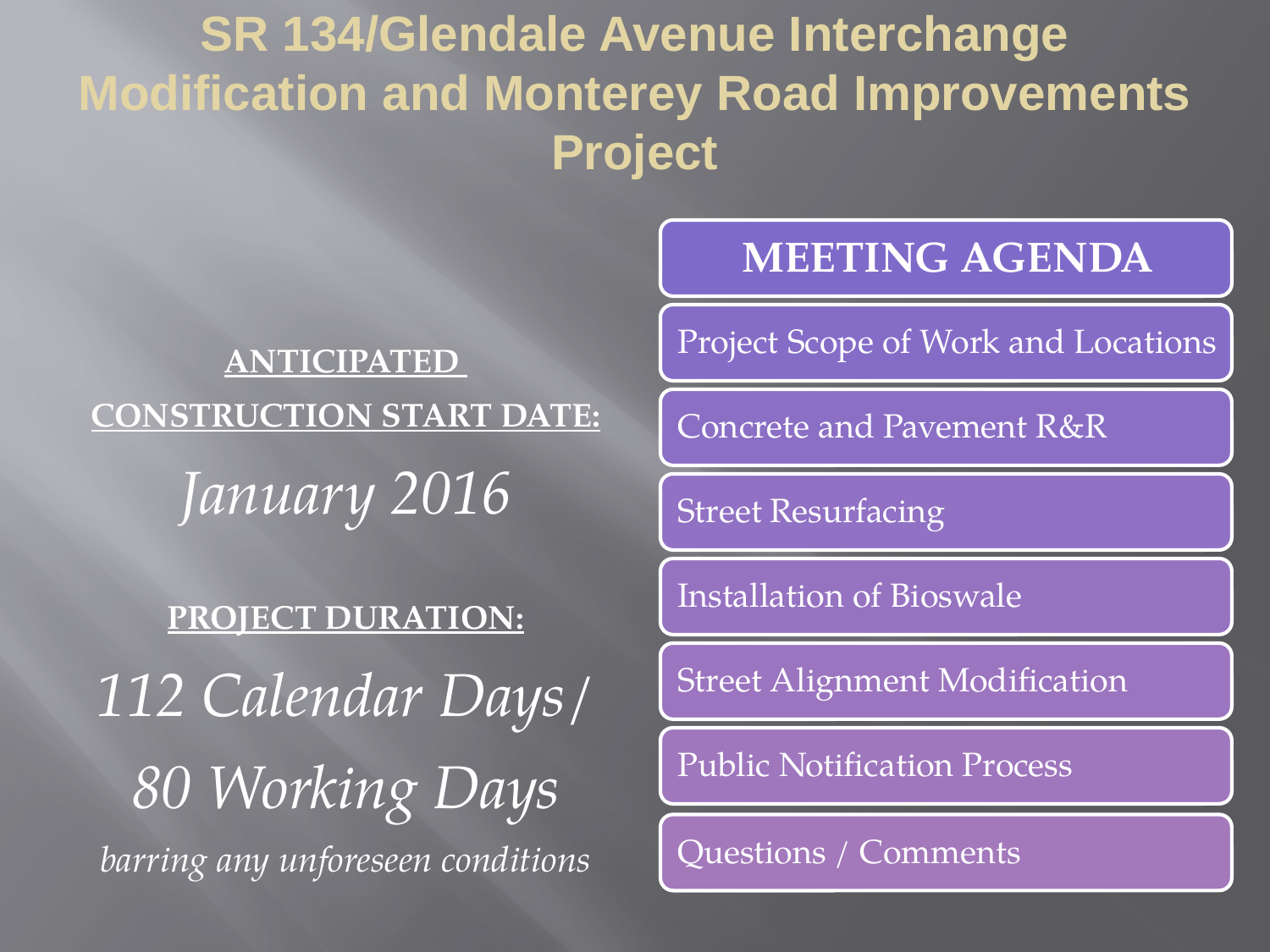

# SR 134/Glendale Avenue Interchange Modification and Monterey Road Improvements Project
MEETING AGENDA
Project Scope of Work and Locations
Concrete and Pavement R&R
Street Resurfacing
Installation of Bioswale
Street Alignment Modification
Public Notification Process
Questions / Comments
ANTICIPATED
CONSTRUCTION START DATE:
January 2016

PROJECT DURATION:
112 Calendar Days/
80 Working Days
barring any unforeseen conditions